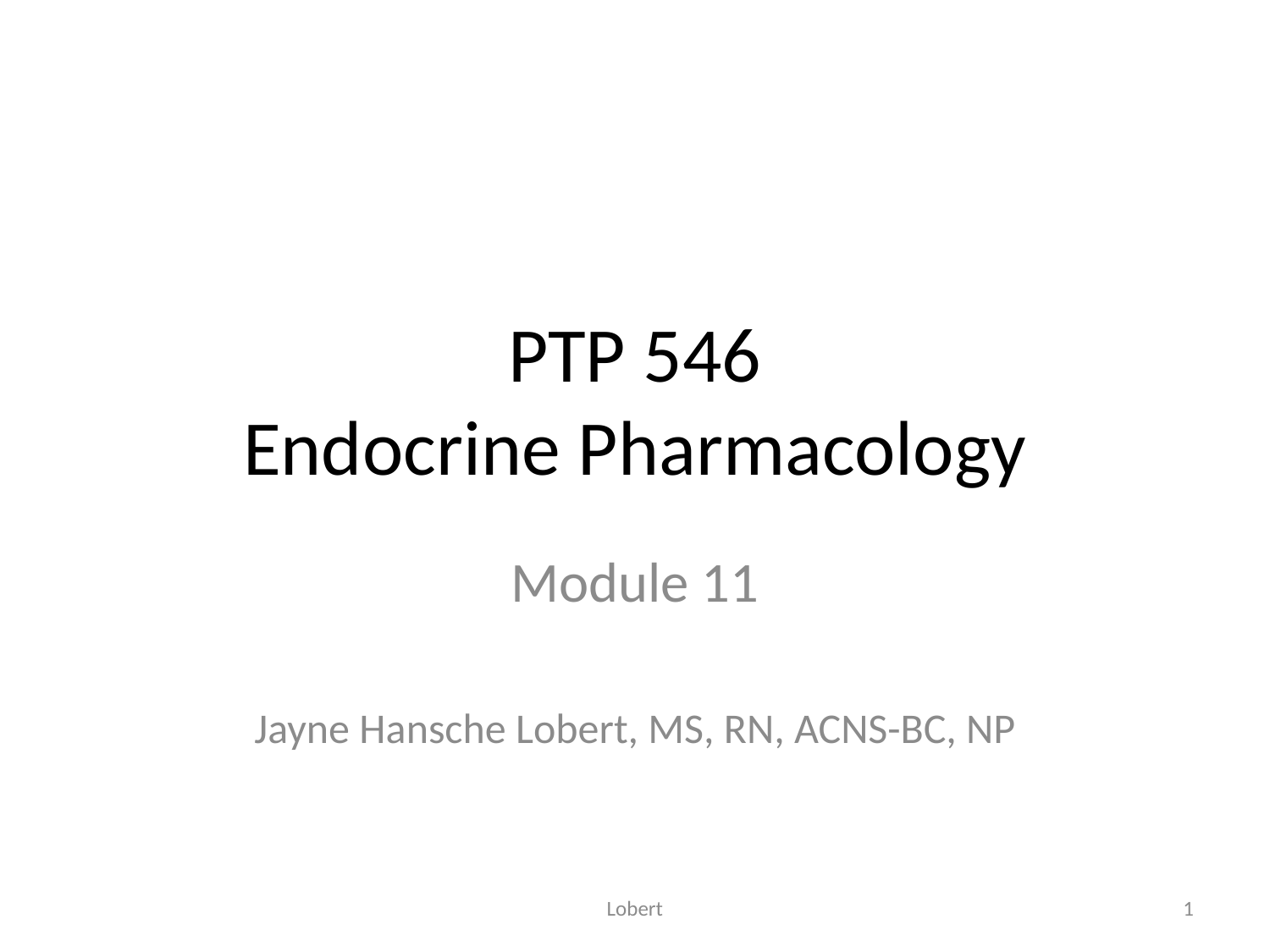

# PTP 546 Endocrine Pharmacology
Module 11

Jayne Hansche Lobert, MS, RN, ACNS-BC, NP
Lobert
1